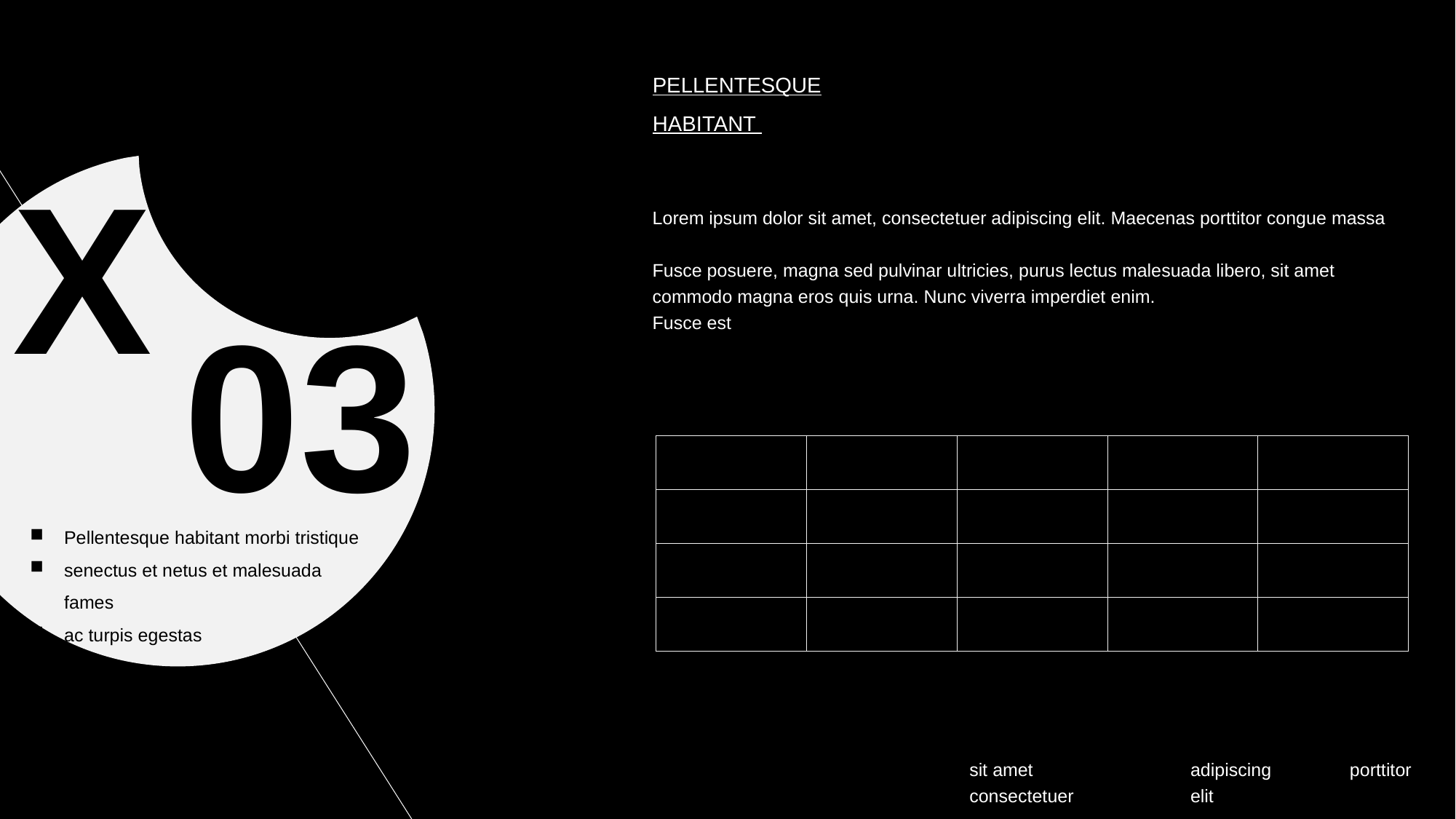

PELLENTESQUE HABITANT
X

Lorem ipsum dolor sit amet, consectetuer adipiscing elit. Maecenas porttitor congue massa

Fusce posuere, magna sed pulvinar ultricies, purus lectus malesuada libero, sit amet commodo magna eros quis urna. Nunc viverra imperdiet enim.
Fusce est
03
|  |  |  |  |  |
| --- | --- | --- | --- | --- |
|  |  |  |  |  |
|  |  |  |  |  |
|  |  |  |  |  |
Pellentesque habitant morbi tristique
senectus et netus et malesuada fames
ac turpis egestas
sit amet consectetuer

adipiscing elit

porttitor